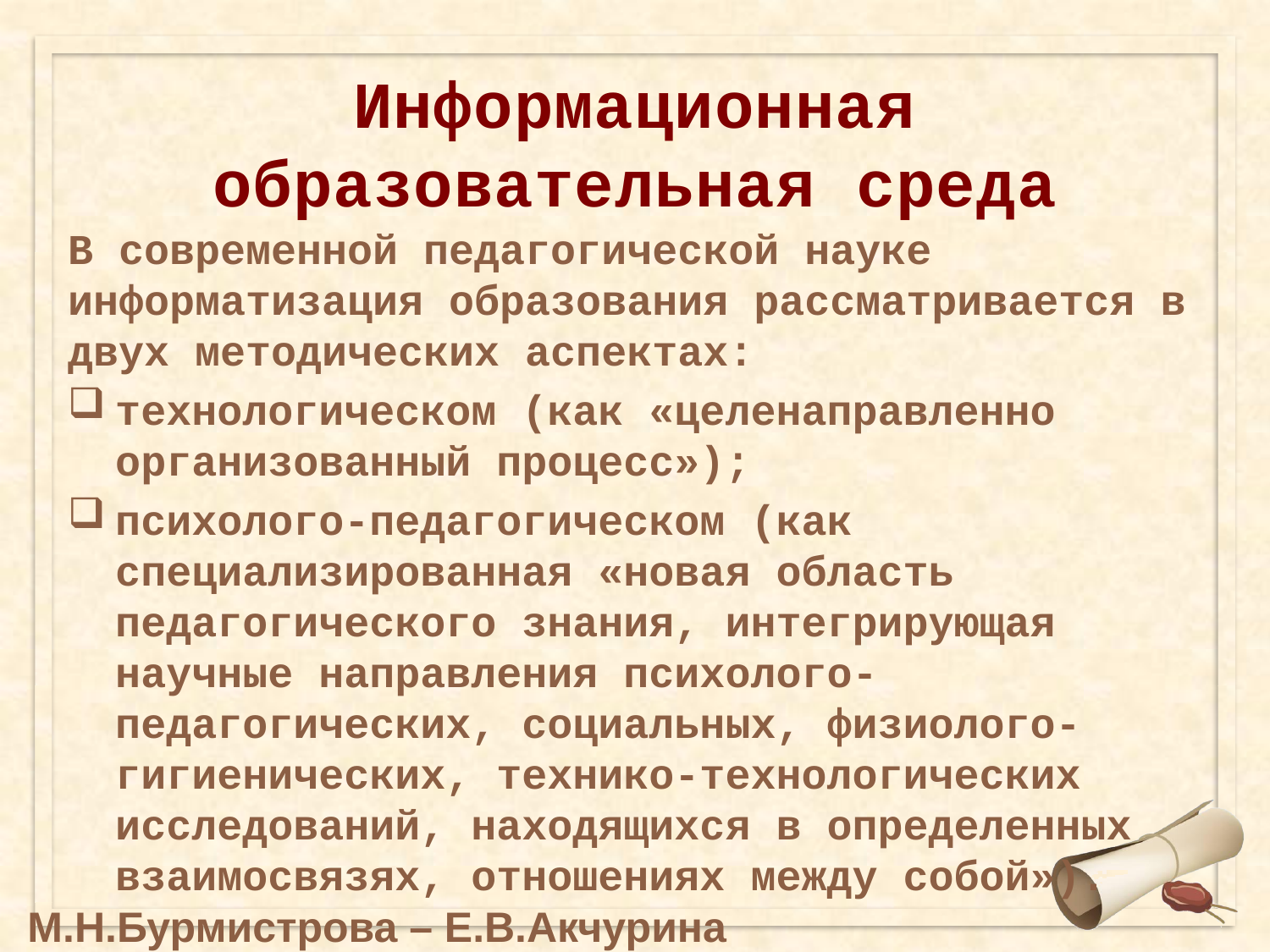

# Информационная образовательная среда
В современной педагогической науке информатизация образования рассматривается в двух методических аспектах:
технологическом (как «целенаправленно организованный процесс»);
психолого-педагогическом (как специализированная «новая область педагогического знания, интегрирующая научные направления психолого-педагогических, социальных, физиолого-гигиенических, технико-технологических исследований, находящихся в определенных взаимосвязях, отношениях между собой»).